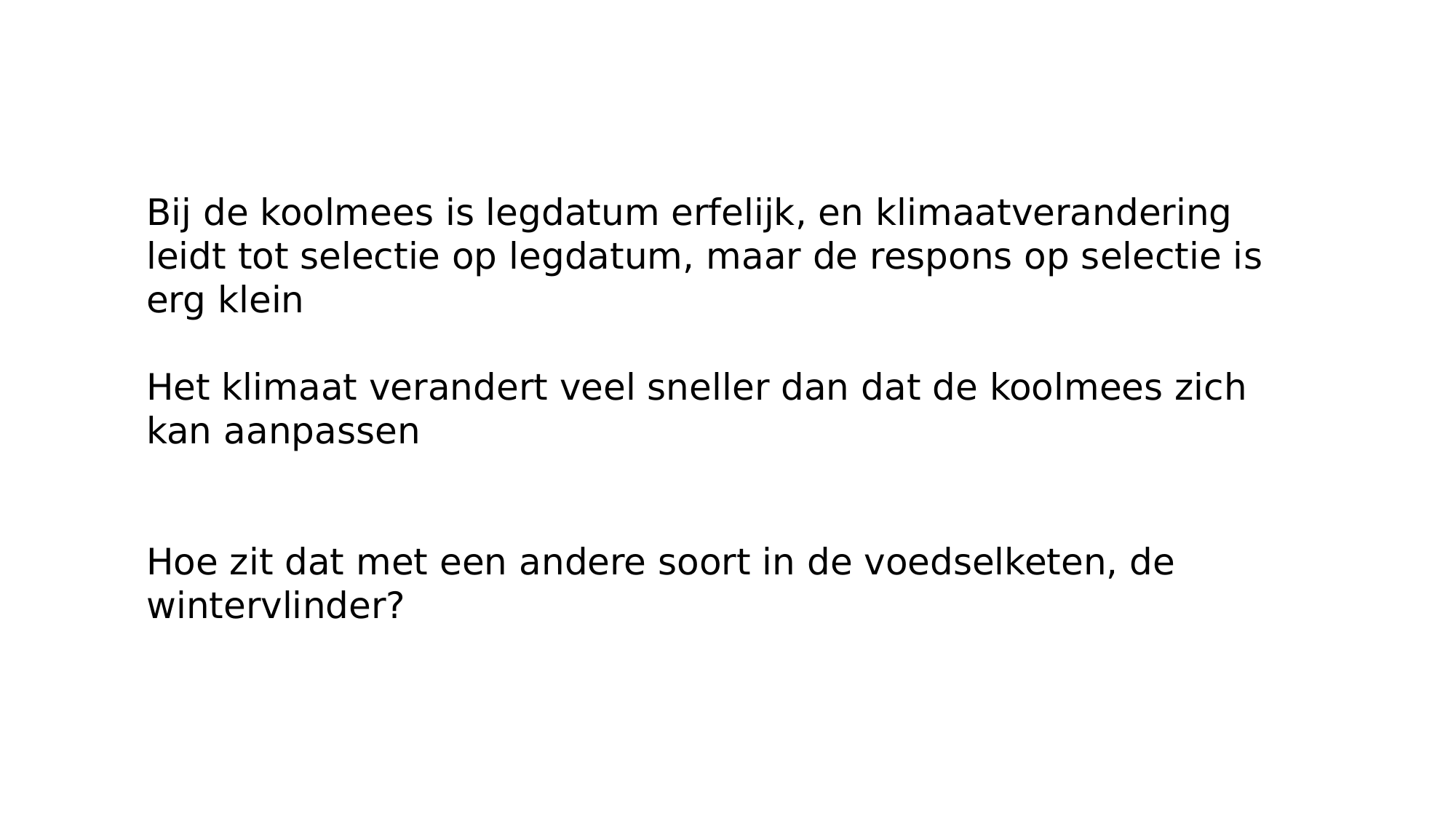

Bij de koolmees is legdatum erfelijk, en klimaatverandering leidt tot selectie op legdatum, maar de respons op selectie is erg klein

Het klimaat verandert veel sneller dan dat de koolmees zich kan aanpassen

Hoe zit dat met een andere soort in de voedselketen, de wintervlinder?